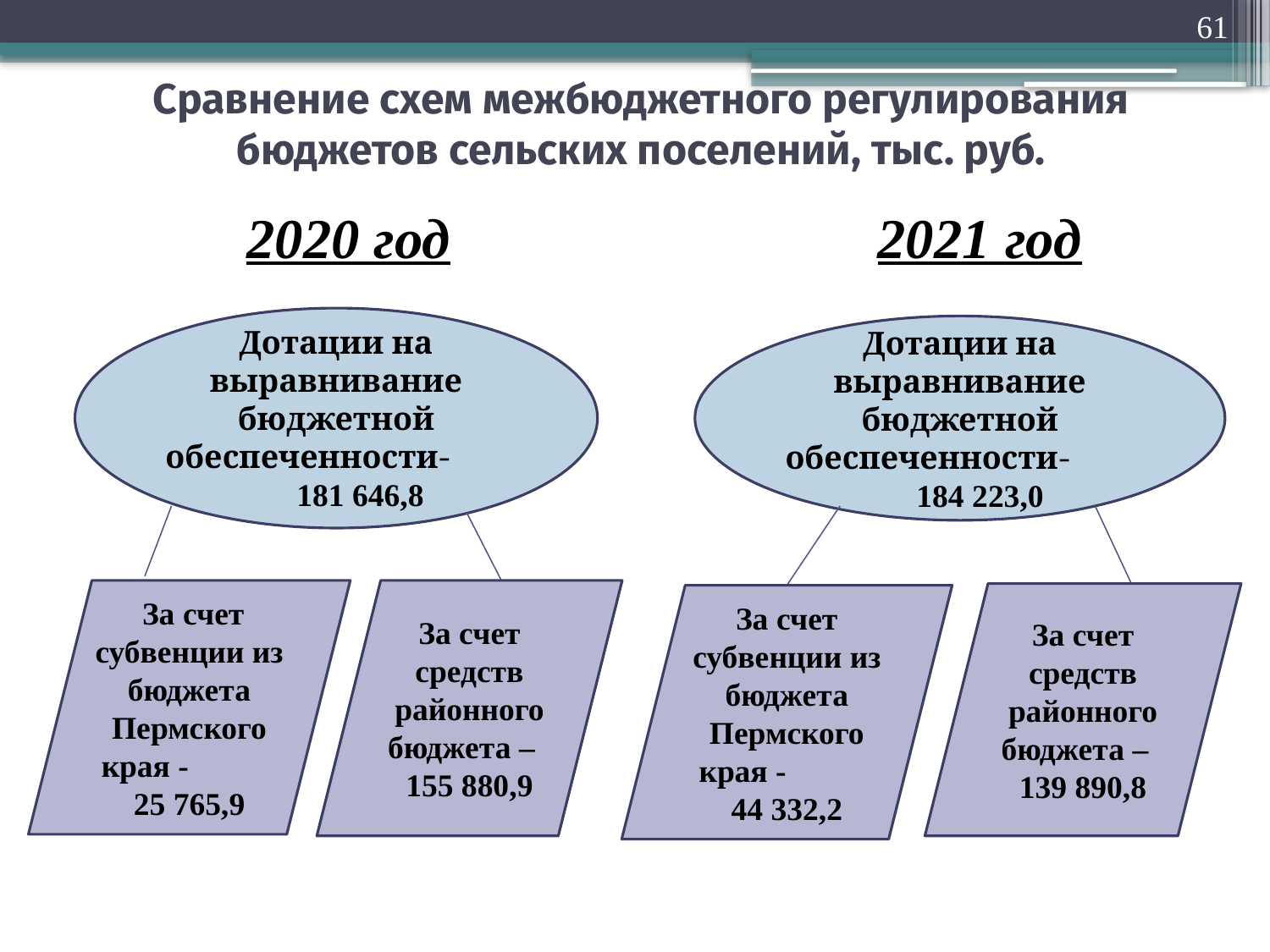

61
# Сравнение схем межбюджетного регулирования бюджетов сельских поселений, тыс. руб.

2020 год
2021 год
|  |
| --- |
Дотации на выравнивание бюджетной обеспеченности-              181 646,8
Дотации на выравнивание бюджетной обеспеченности-              184 223,0

 За счет субвенции из бюджета Пермского края -            25 765,9

За счет средств районного бюджета –   155 880,9
За счет средств районного бюджета –   139 890,8
За счет субвенции из бюджета Пермского края -            44 332,2